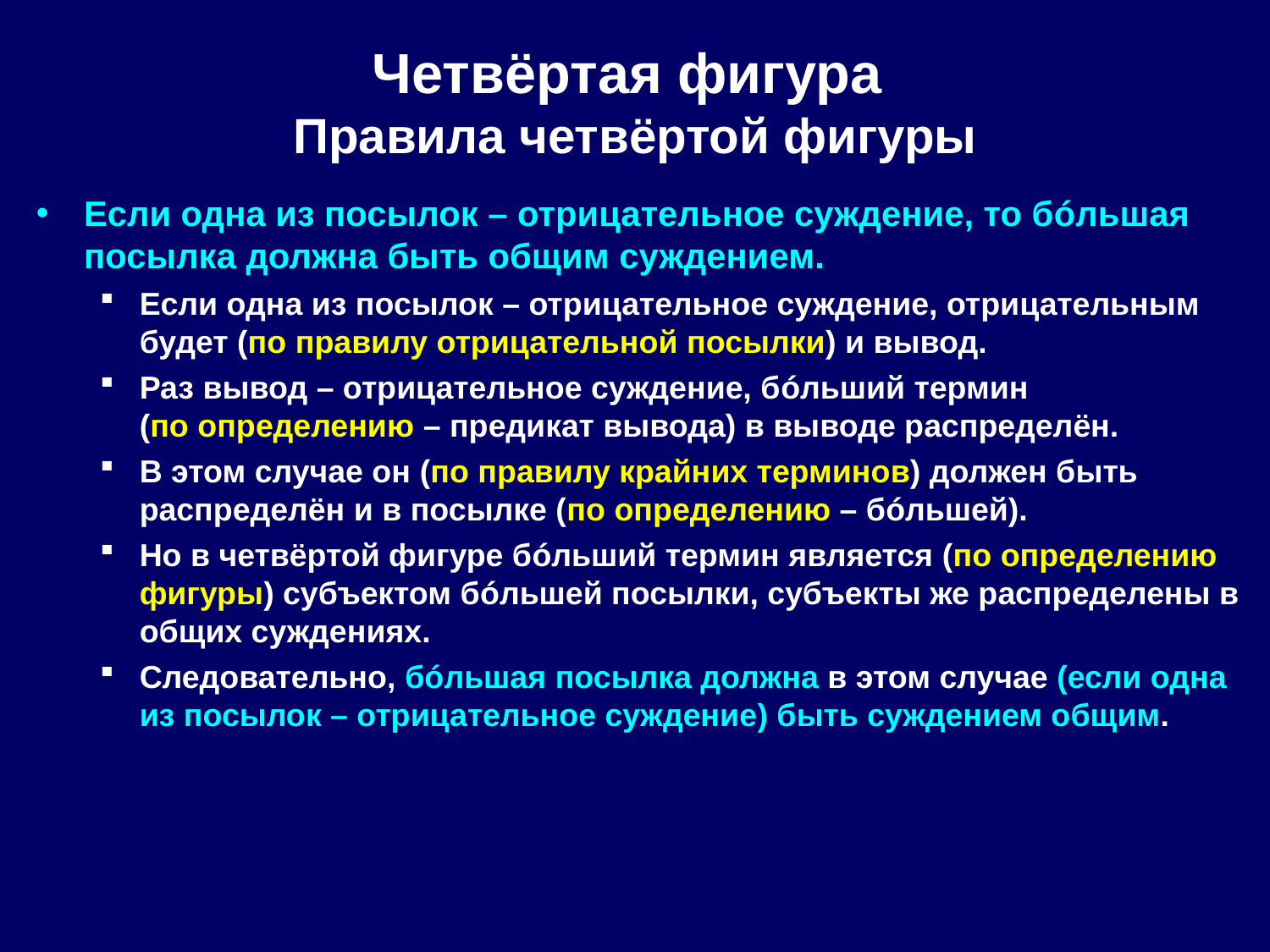

# Четвёртая фигура Правила четвёртой фигуры
Если одна из посылок – отрицательное суждение, то бóльшая посылка должна быть общим суждением.
Если одна из посылок – отрицательное суждение, отрицательным будет (по правилу отрицательной посылки) и вывод.
Раз вывод – отрицательное суждение, бóльший термин
(по определению – предикат вывода) в выводе распределён.
В этом случае он (по правилу крайних терминов) должен быть распределён и в посылке (по определению – бóльшей).
Но в четвёртой фигуре бóльший термин является (по определению фигуры) субъектом бóльшей посылки, субъекты же распределены в общих суждениях.
Следовательно, бóльшая посылка должна в этом случае (если одна из посылок – отрицательное суждение) быть суждением общим.